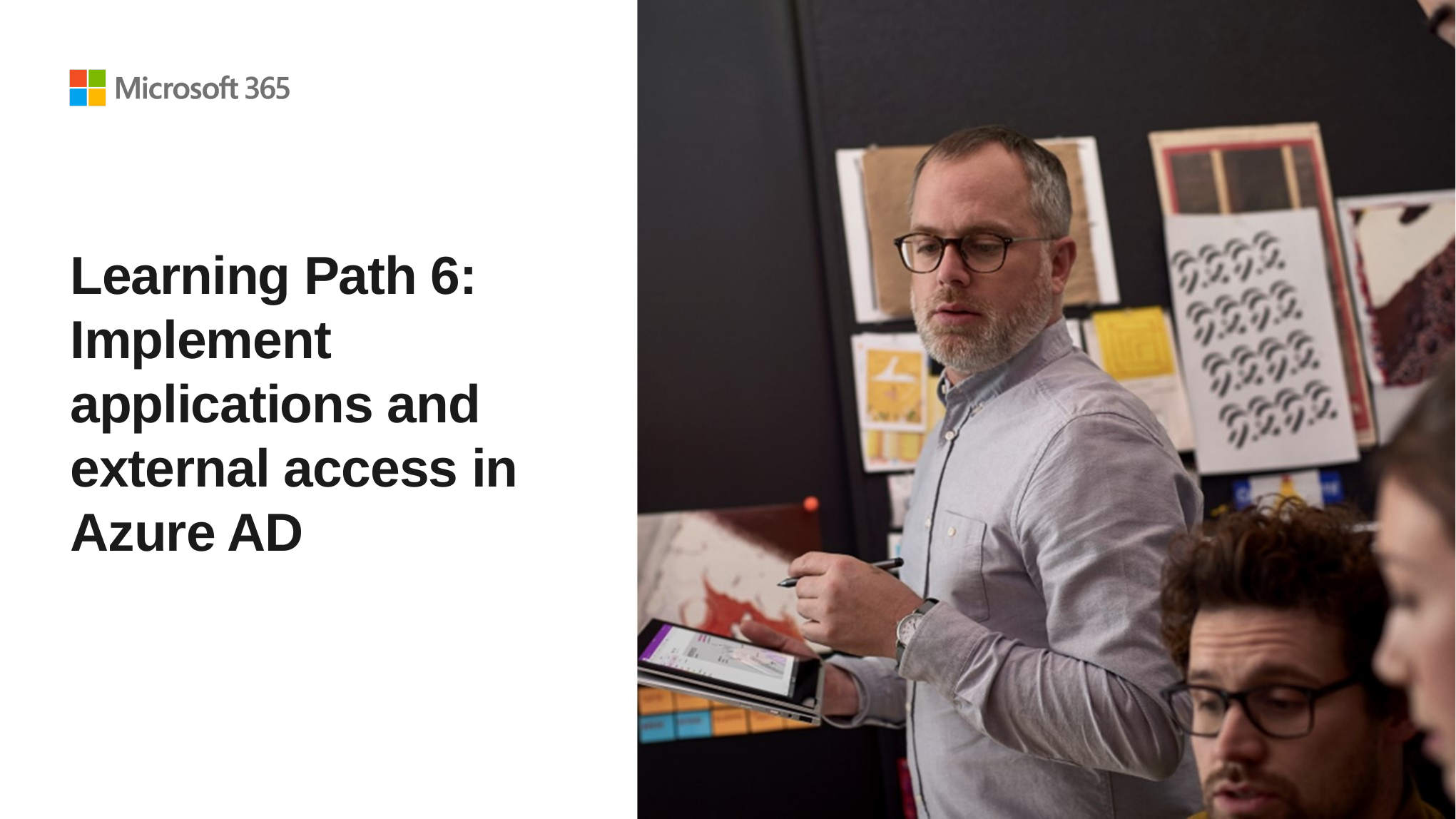

# Learning Path 6: Implement applications and external access in Azure AD